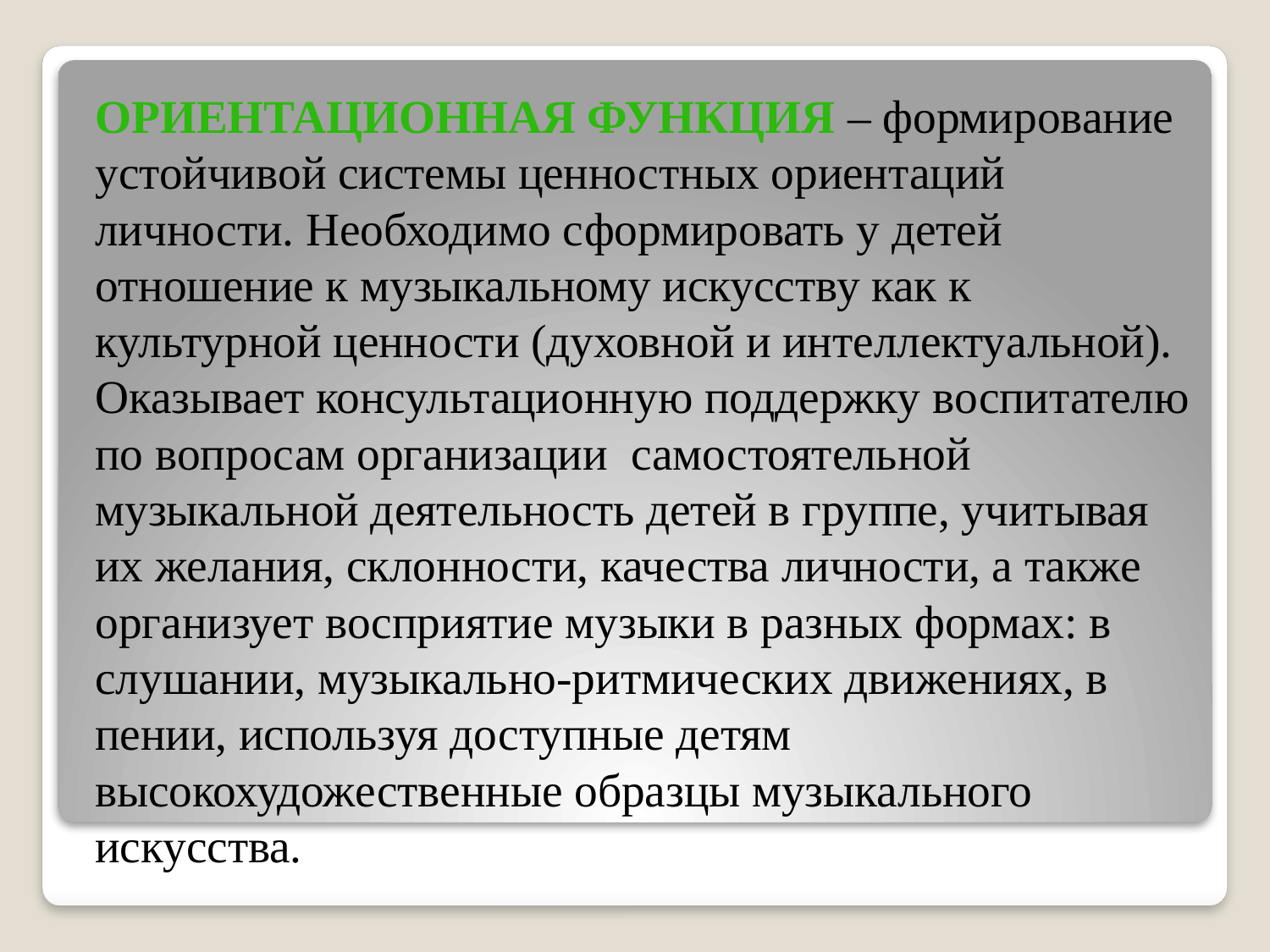

Ориентационная функция – формирование устойчивой системы ценностных ориентаций личности. Необходимо сформировать у детей отношение к музыкальному искусству как к культурной ценности (духовной и интеллектуальной). Оказывает консультационную поддержку воспитателю по вопросам организации  самостоятельной музыкальной деятельность детей в группе, учитывая их желания, склонности, качества личности, а также организует восприятие музыки в разных формах: в слушании, музыкально-ритмических движениях, в пении, используя доступные детям высокохудожественные образцы музыкального искусства.